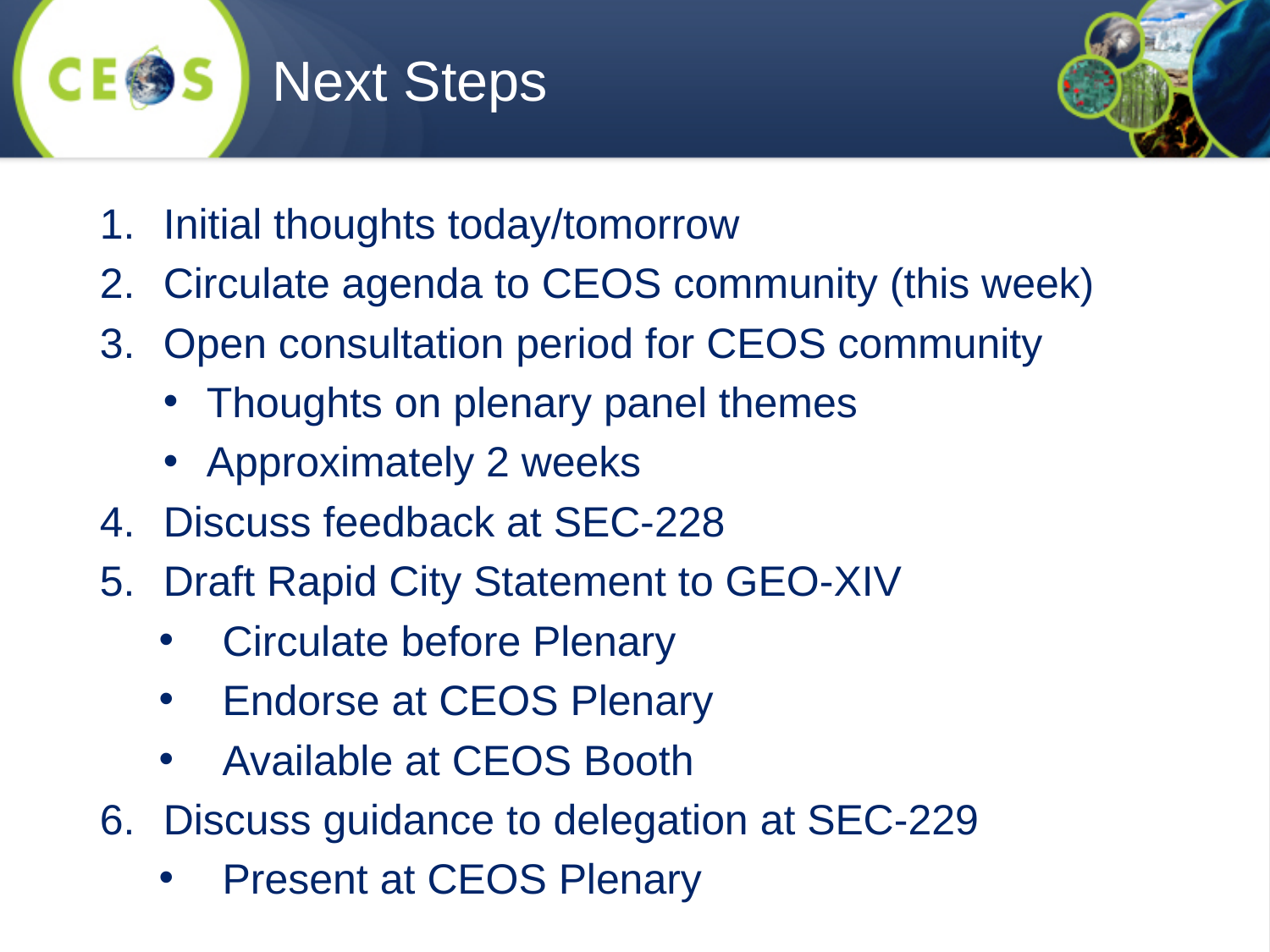

# Next Steps
Initial thoughts today/tomorrow
Circulate agenda to CEOS community (this week)
Open consultation period for CEOS community
Thoughts on plenary panel themes
Approximately 2 weeks
Discuss feedback at SEC-228
Draft Rapid City Statement to GEO-XIV
Circulate before Plenary
Endorse at CEOS Plenary
Available at CEOS Booth
Discuss guidance to delegation at SEC-229
Present at CEOS Plenary